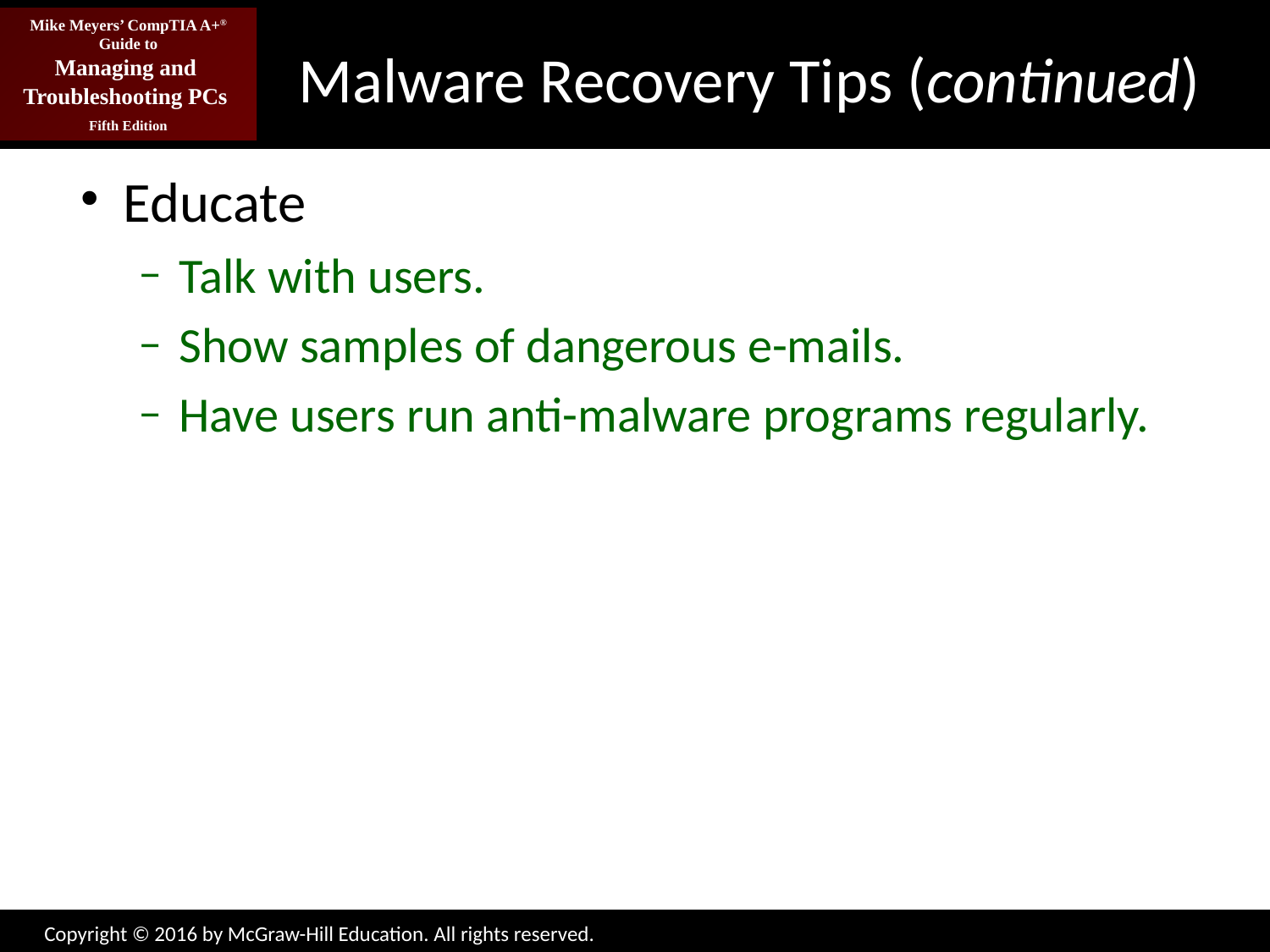

# Malware Recovery Tips (continued)
Educate
Talk with users.
Show samples of dangerous e-mails.
Have users run anti-malware programs regularly.